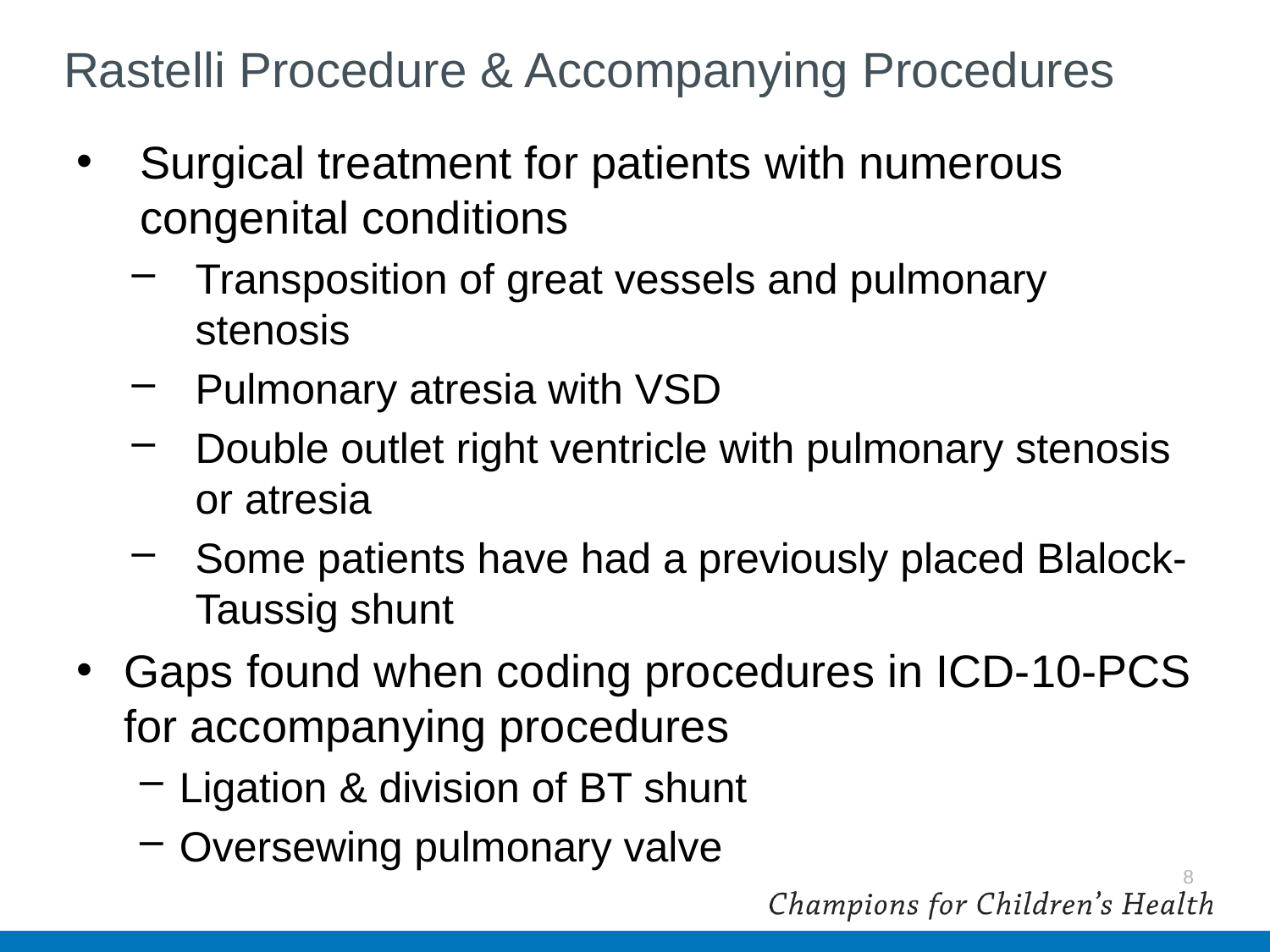

# Rastelli Procedure & Accompanying Procedures
Surgical treatment for patients with numerous congenital conditions
Transposition of great vessels and pulmonary stenosis
Pulmonary atresia with VSD
Double outlet right ventricle with pulmonary stenosis or atresia
Some patients have had a previously placed Blalock-Taussig shunt
Gaps found when coding procedures in ICD-10-PCS for accompanying procedures
Ligation & division of BT shunt
Oversewing pulmonary valve
8